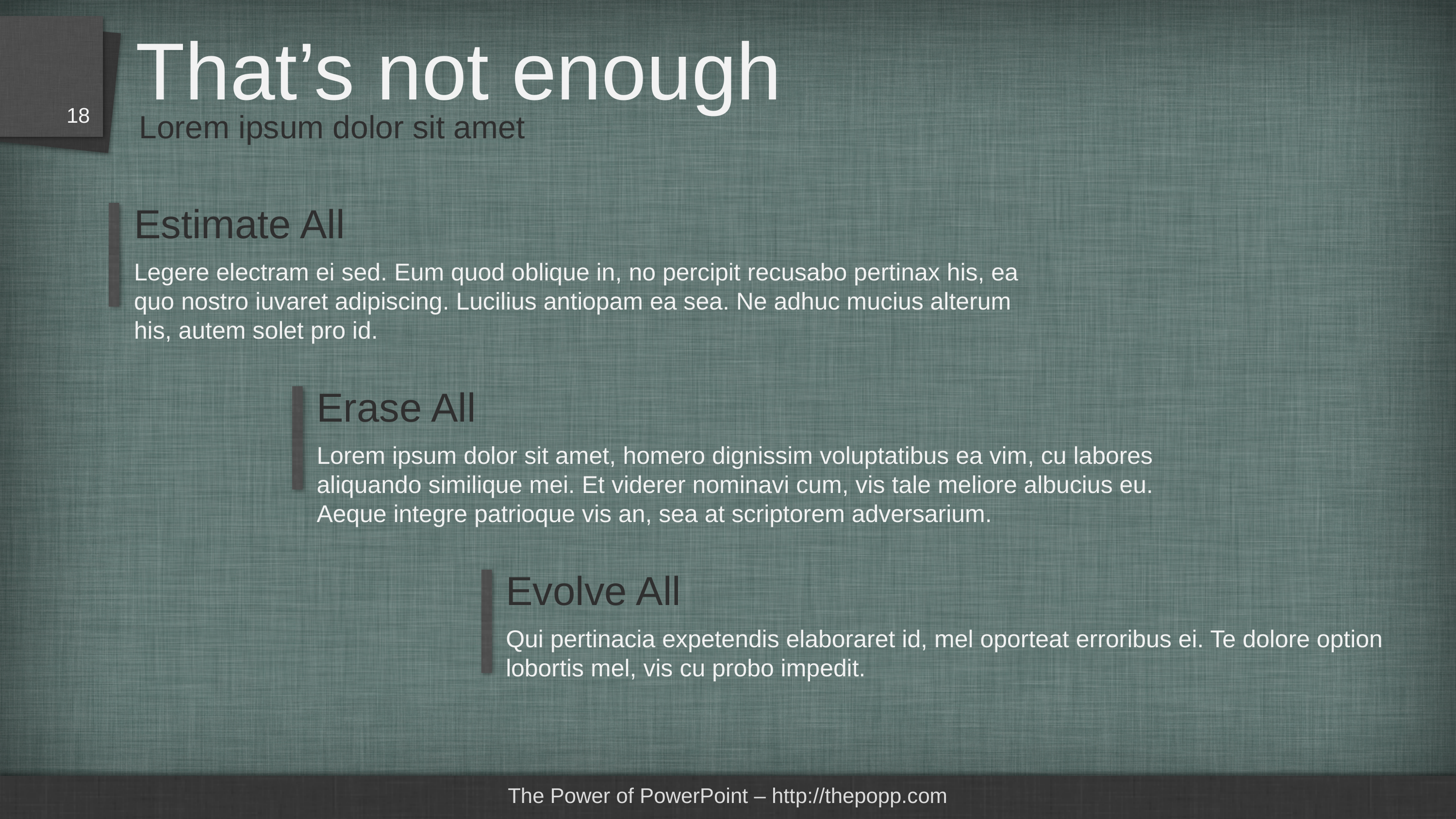

# That’s not enough
18
Lorem ipsum dolor sit amet

Estimate All
Legere electram ei sed. Eum quod oblique in, no percipit recusabo pertinax his, ea quo nostro iuvaret adipiscing. Lucilius antiopam ea sea. Ne adhuc mucius alterum his, autem solet pro id.
Erase All
Lorem ipsum dolor sit amet, homero dignissim voluptatibus ea vim, cu labores aliquando similique mei. Et viderer nominavi cum, vis tale meliore albucius eu. Aeque integre patrioque vis an, sea at scriptorem adversarium.
Evolve All
Qui pertinacia expetendis elaboraret id, mel oporteat erroribus ei. Te dolore option lobortis mel, vis cu probo impedit.

The Power of PowerPoint – http://thepopp.com